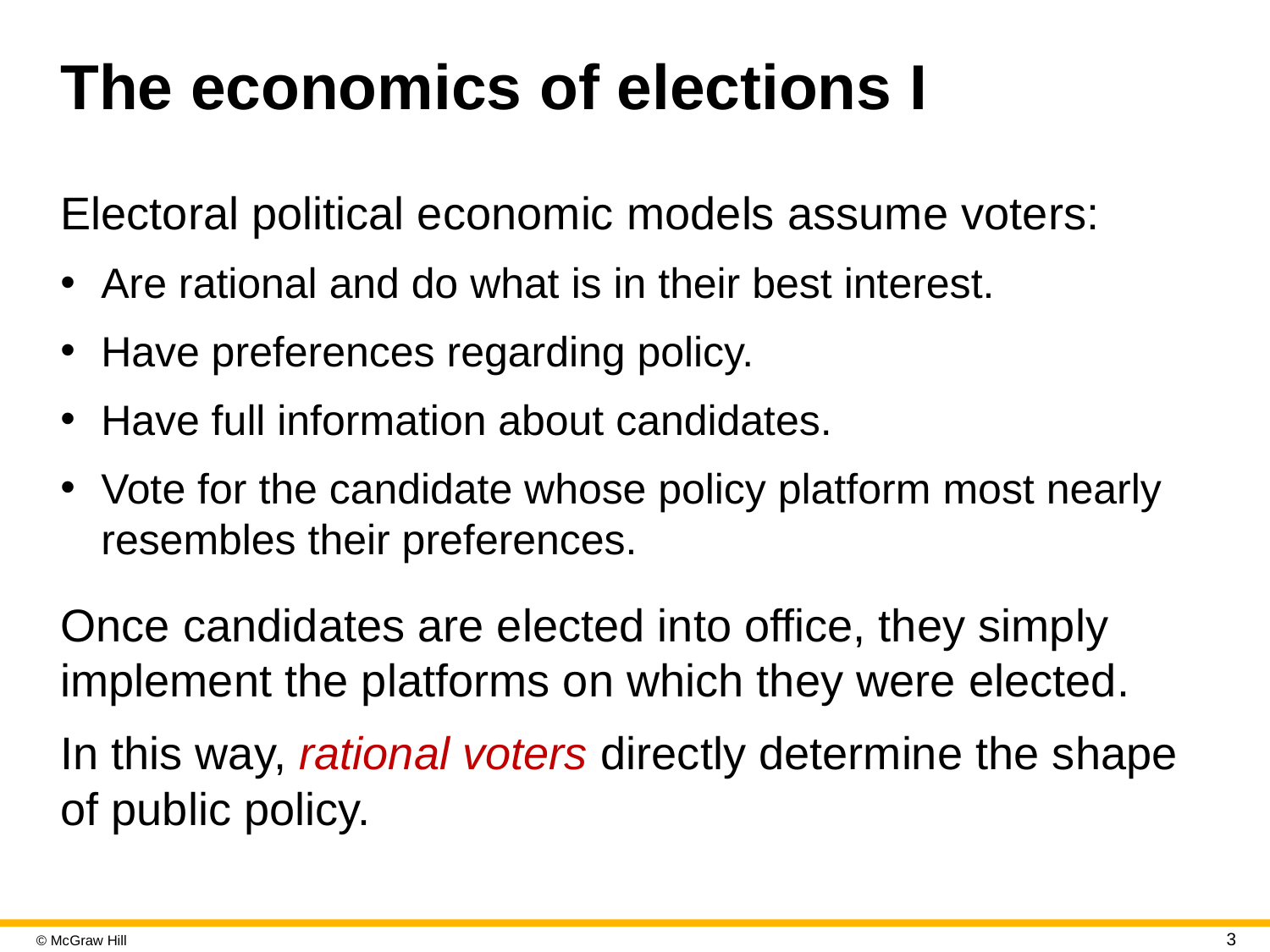

# The economics of elections I
Electoral political economic models assume voters:
Are rational and do what is in their best interest.
Have preferences regarding policy.
Have full information about candidates.
Vote for the candidate whose policy platform most nearly resembles their preferences.
Once candidates are elected into office, they simply implement the platforms on which they were elected.
In this way, rational voters directly determine the shape of public policy.